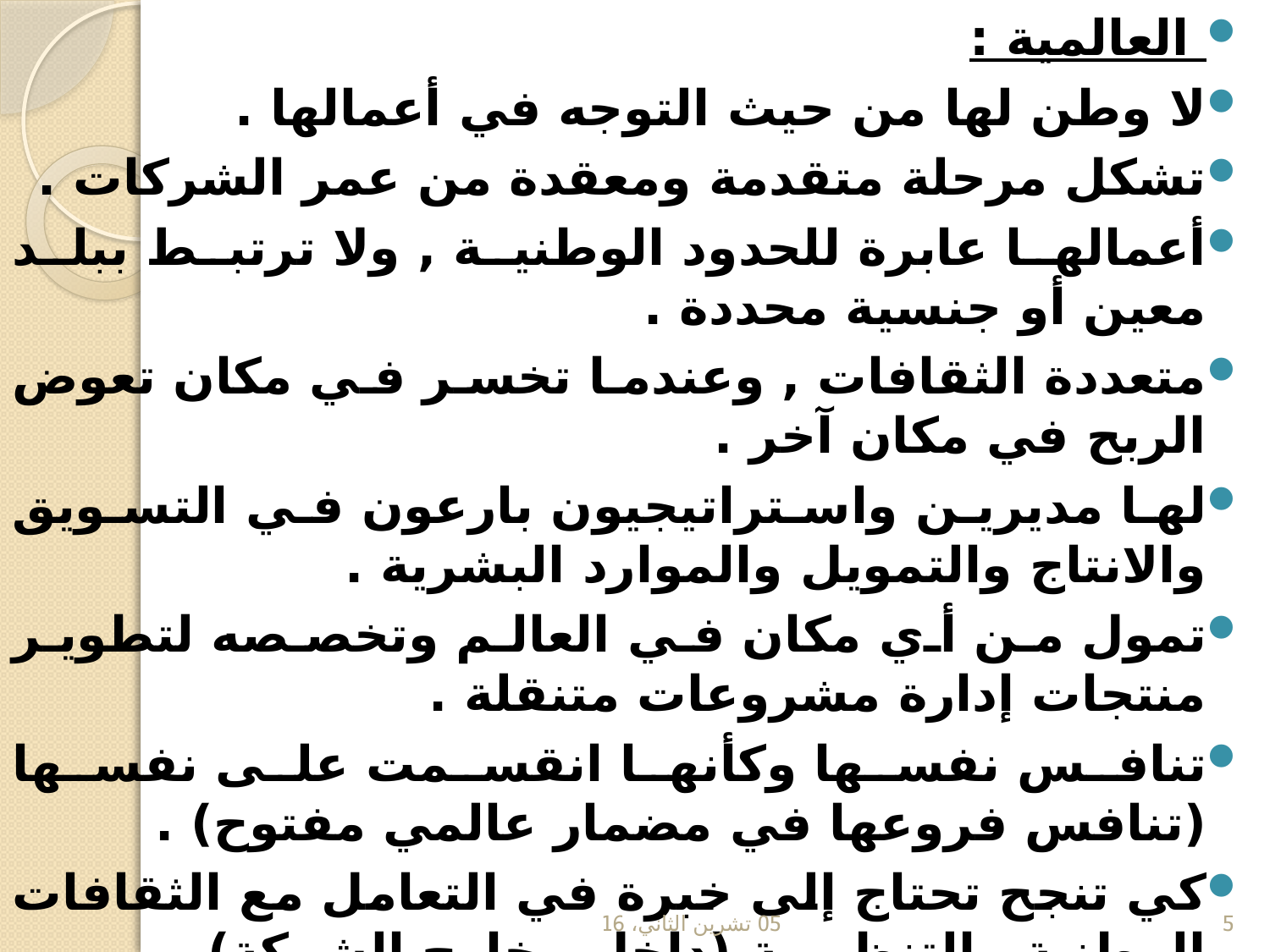

العالمية :
لا وطن لها من حيث التوجه في أعمالها .
تشكل مرحلة متقدمة ومعقدة من عمر الشركات .
أعمالها عابرة للحدود الوطنية , ولا ترتبط ببلد معين أو جنسية محددة .
متعددة الثقافات , وعندما تخسر في مكان تعوض الربح في مكان آخر .
لها مديرين واستراتيجيون بارعون في التسويق والانتاج والتمويل والموارد البشرية .
تمول من أي مكان في العالم وتخصصه لتطوير منتجات إدارة مشروعات متنقلة .
تنافس نفسها وكأنها انقسمت على نفسها (تنافس فروعها في مضمار عالمي مفتوح) .
كي تنجح تحتاج إلى خبرة في التعامل مع الثقافات الوطنية والتنظيمية (داخل وخارج الشركة) .
05 تشرين الثاني، 16
5